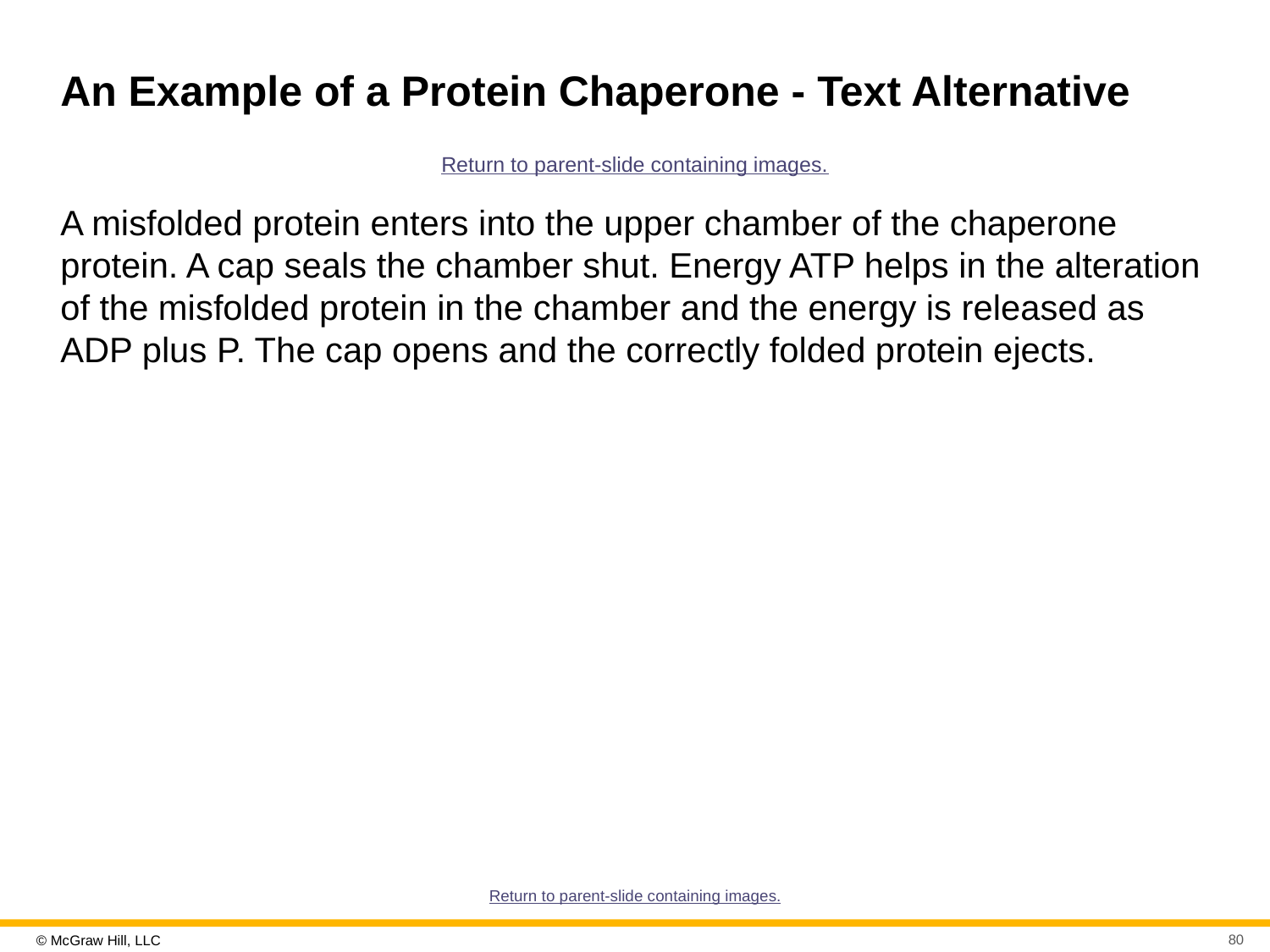

# An Example of a Protein Chaperone - Text Alternative
Return to parent-slide containing images.
A misfolded protein enters into the upper chamber of the chaperone protein. A cap seals the chamber shut. Energy ATP helps in the alteration of the misfolded protein in the chamber and the energy is released as ADP plus P. The cap opens and the correctly folded protein ejects.
Return to parent-slide containing images.
80